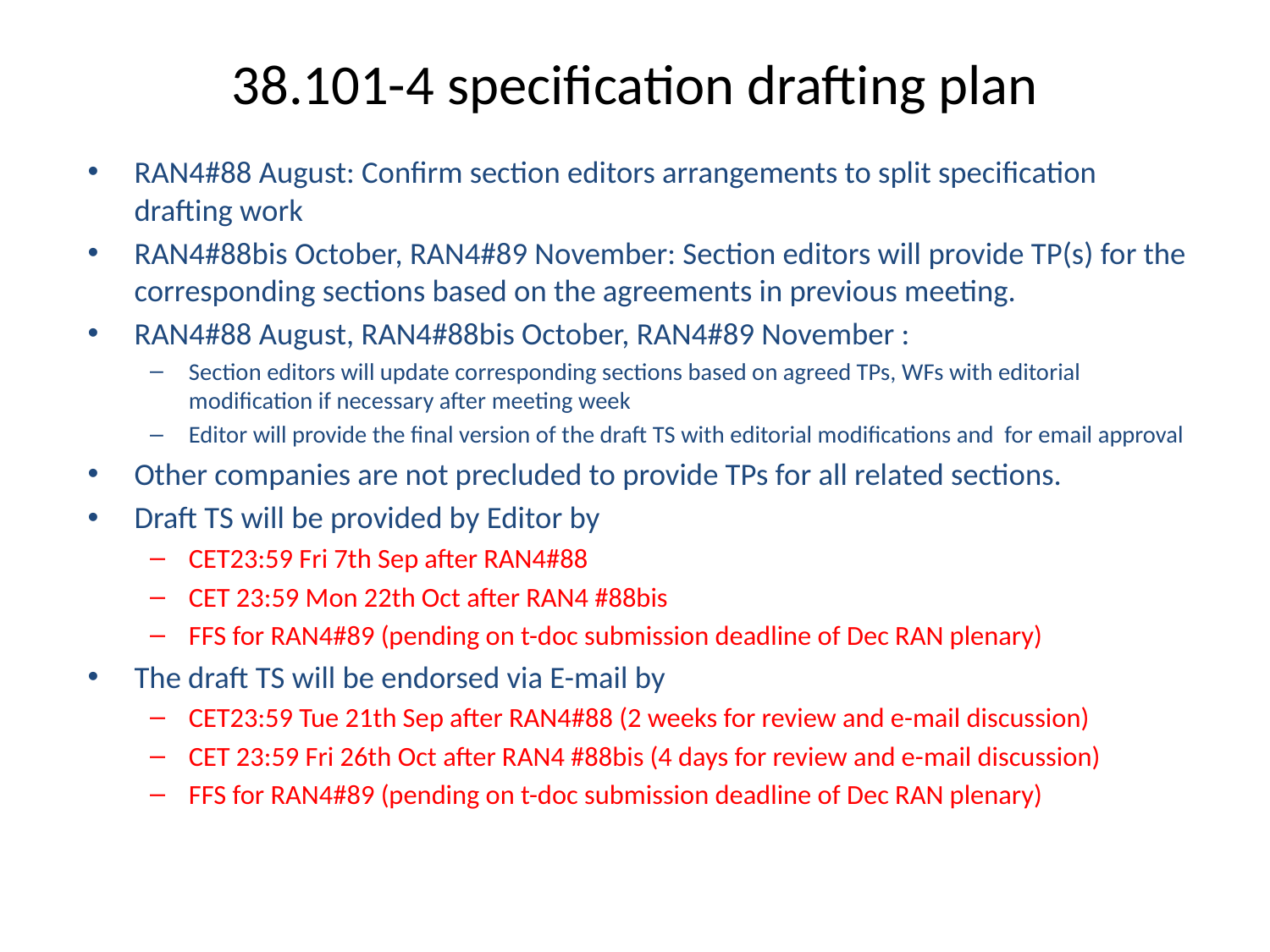

# 38.101-4 specification drafting plan
RAN4#88 August: Confirm section editors arrangements to split specification drafting work
RAN4#88bis October, RAN4#89 November: Section editors will provide TP(s) for the corresponding sections based on the agreements in previous meeting.
RAN4#88 August, RAN4#88bis October, RAN4#89 November :
Section editors will update corresponding sections based on agreed TPs, WFs with editorial modification if necessary after meeting week
Editor will provide the final version of the draft TS with editorial modifications and  for email approval
Other companies are not precluded to provide TPs for all related sections.
Draft TS will be provided by Editor by
CET23:59 Fri 7th Sep after RAN4#88
CET 23:59 Mon 22th Oct after RAN4 #88bis
FFS for RAN4#89 (pending on t-doc submission deadline of Dec RAN plenary)
The draft TS will be endorsed via E-mail by
CET23:59 Tue 21th Sep after RAN4#88 (2 weeks for review and e-mail discussion)
CET 23:59 Fri 26th Oct after RAN4 #88bis (4 days for review and e-mail discussion)
FFS for RAN4#89 (pending on t-doc submission deadline of Dec RAN plenary)